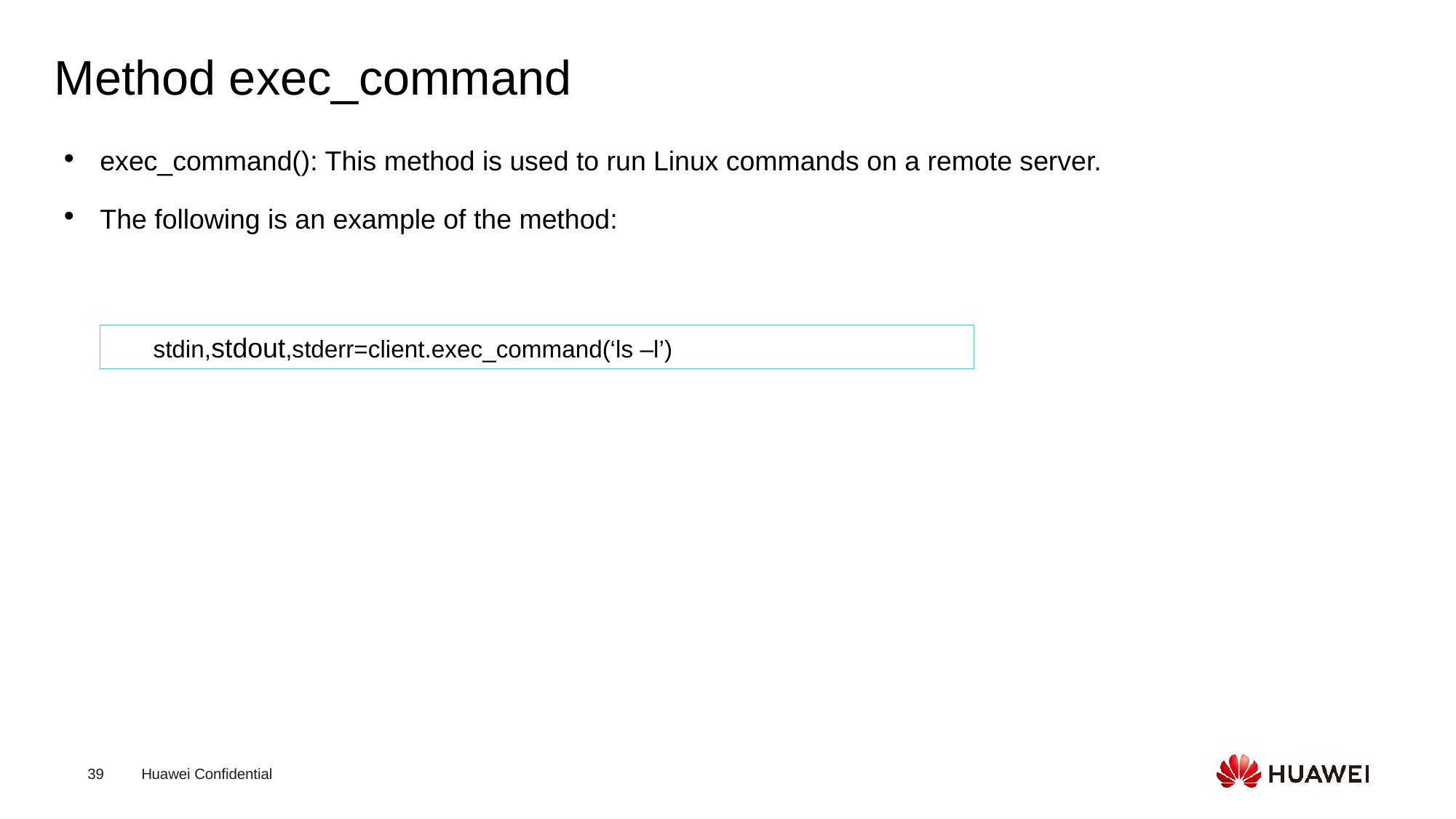

# Method exec_command
exec_command(): This method is used to run Linux commands on a remote server.
The following is an example of the method:
stdin,stdout,stderr=client.exec_command(‘ls –l’)